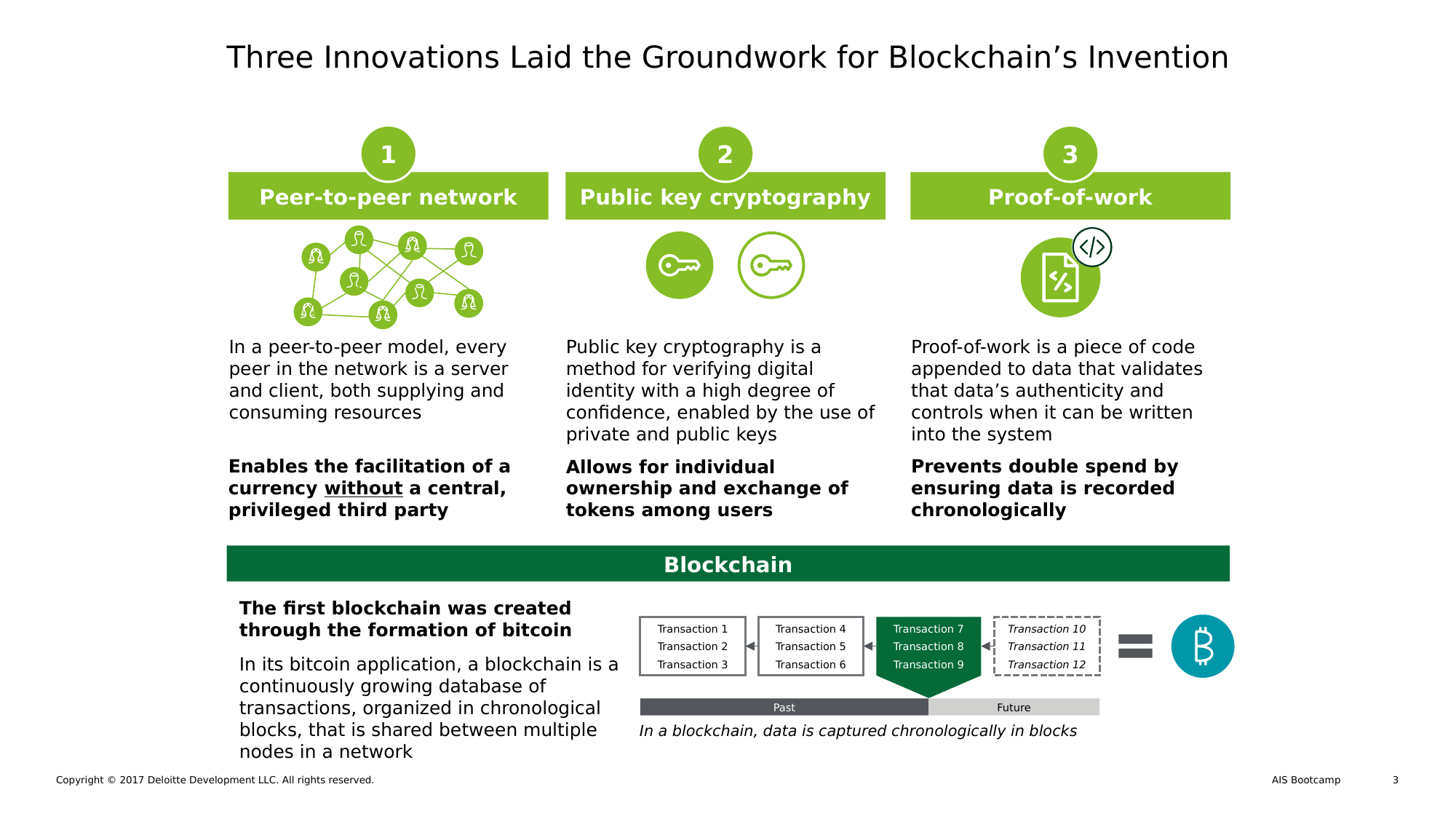

# Three Innovations Laid the Groundwork for Blockchain’s Invention
1
2
3
Peer-to-peer network
Public key cryptography
Proof-of-work

Public key cryptography is a method for verifying digital identity with a high degree of confidence, enabled by the use of private and public keys
In a peer-to-peer model, every peer in the network is a server and client, both supplying and consuming resources

Proof-of-work is a piece of code appended to data that validates that data’s authenticity and controls when it can be written into the system
Enables the facilitation of a currency without a central, privileged third party
Allows for individual ownership and exchange of tokens among users
Prevents double spend by ensuring data is recorded chronologically
Blockchain
The first blockchain was created through the formation of bitcoin
In its bitcoin application, a blockchain is a continuously growing database of transactions, organized in chronological blocks, that is shared between multiple nodes in a network

Transaction 1
Transaction 2
Transaction 3
Transaction 4
Transaction 5
Transaction 6
Transaction 7
Transaction 8
Transaction 9
Transaction 10
Transaction 11
Transaction 12

Past
Future
In a blockchain, data is captured chronologically in blocks